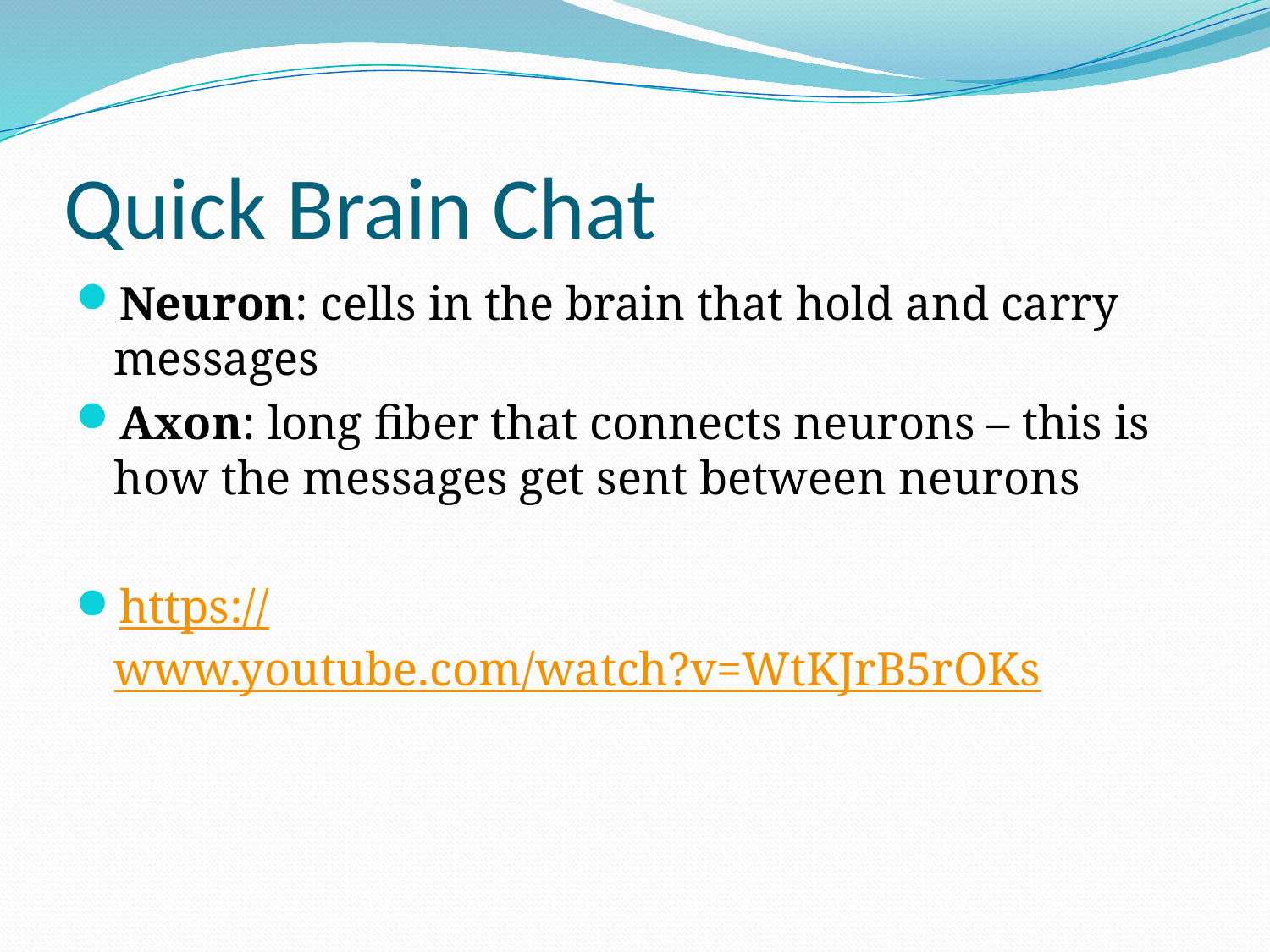

# Quick Brain Chat
Neuron: cells in the brain that hold and carry messages
Axon: long fiber that connects neurons – this is how the messages get sent between neurons

https://www.youtube.com/watch?v=WtKJrB5rOKs